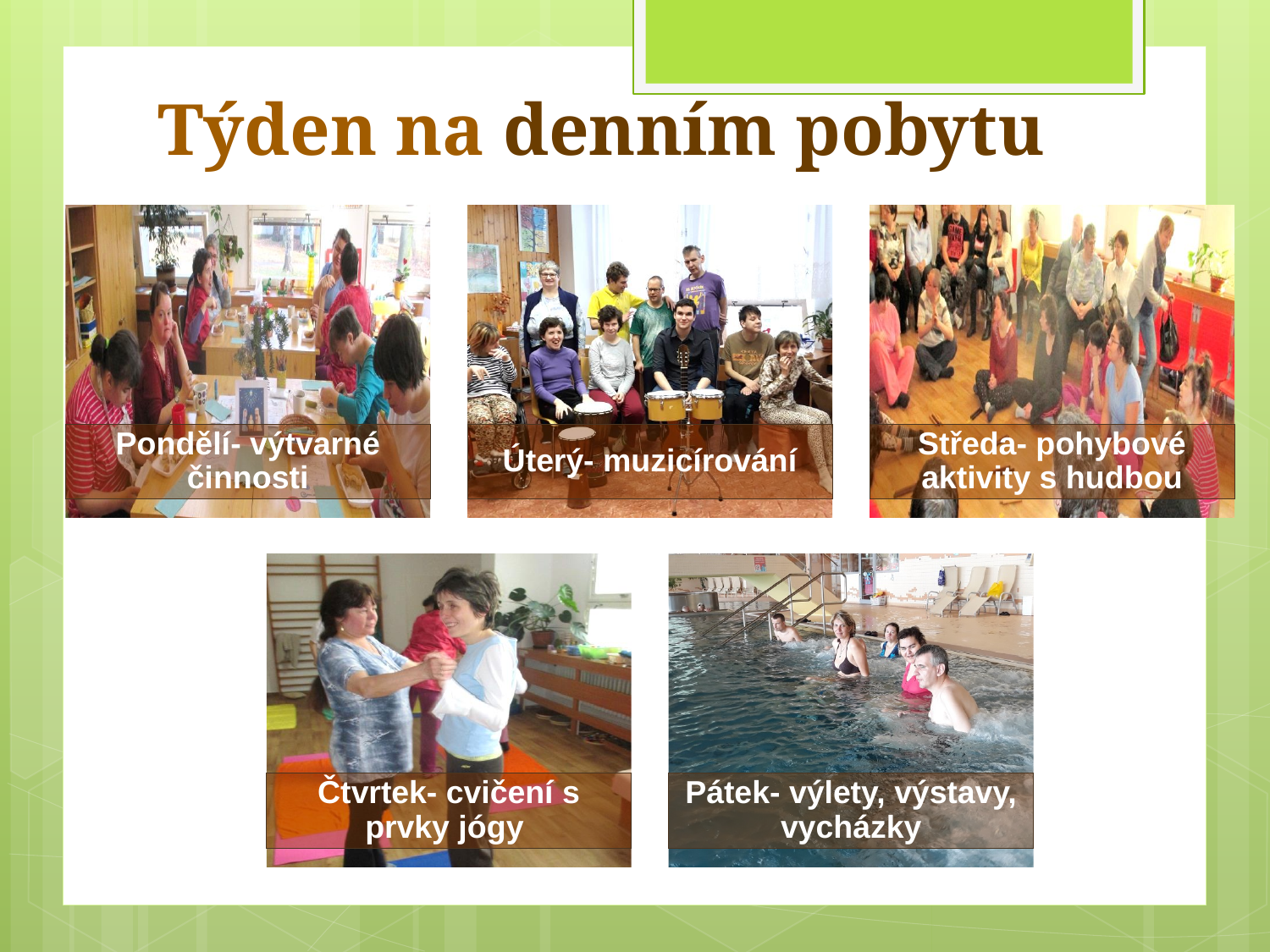

# Týden na denním pobytu
Pondělí- výtvarné činnosti
Úterý- muzicírování
Středa- pohybové aktivity s hudbou
Čtvrtek- cvičení s prvky jógy
Pátek- výlety, výstavy, vycházky